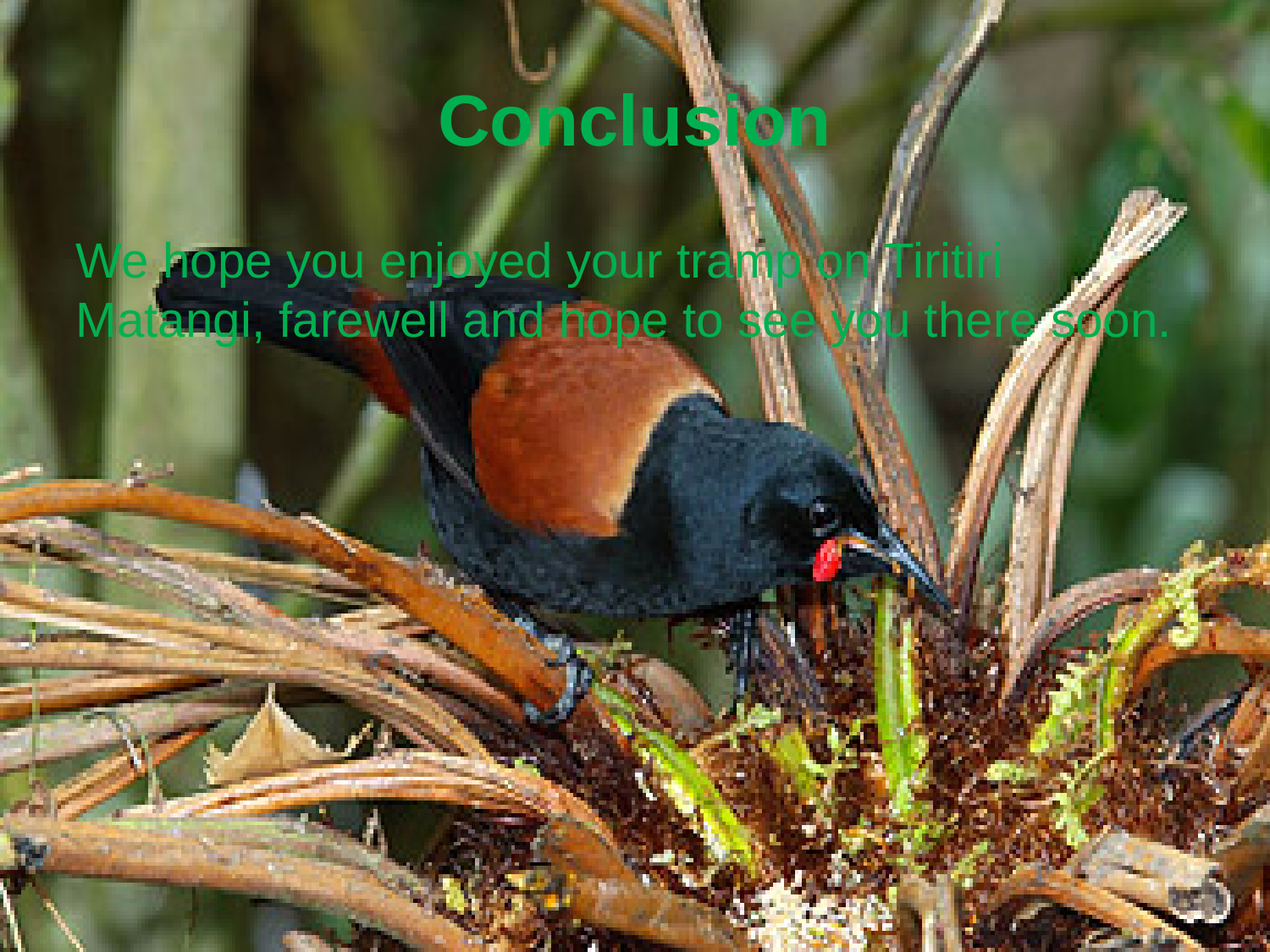

# Conclusion
We hope you enjoyed your tramp on Tiritiri Matangi, farewell and hope to see you there soon.